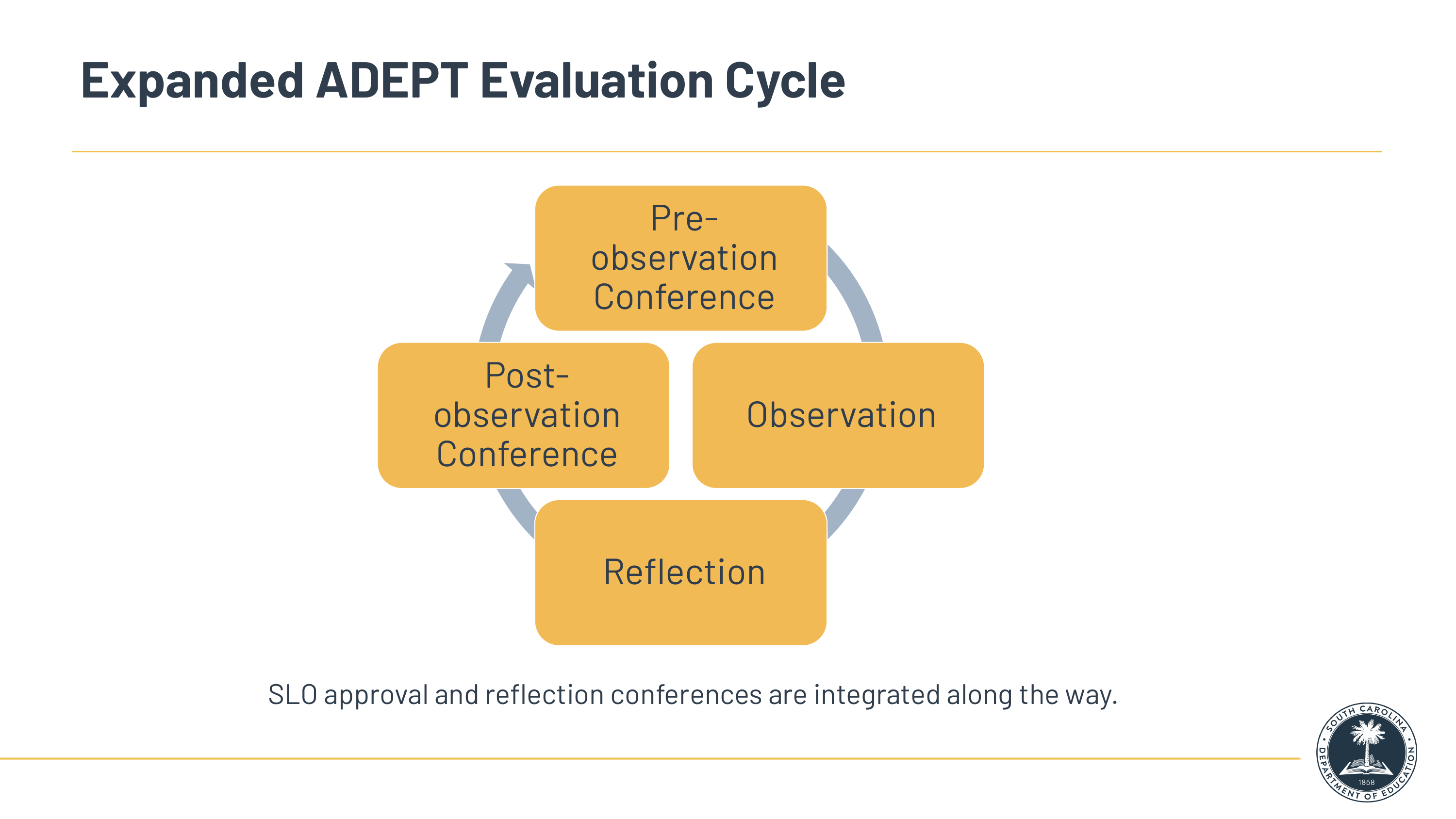

# Expanded ADEPT Evaluation Cycle
Pre-observation Conference
Observation
Reflection
Post-observation Conference
SLO approval and reflection conferences are integrated along the way.